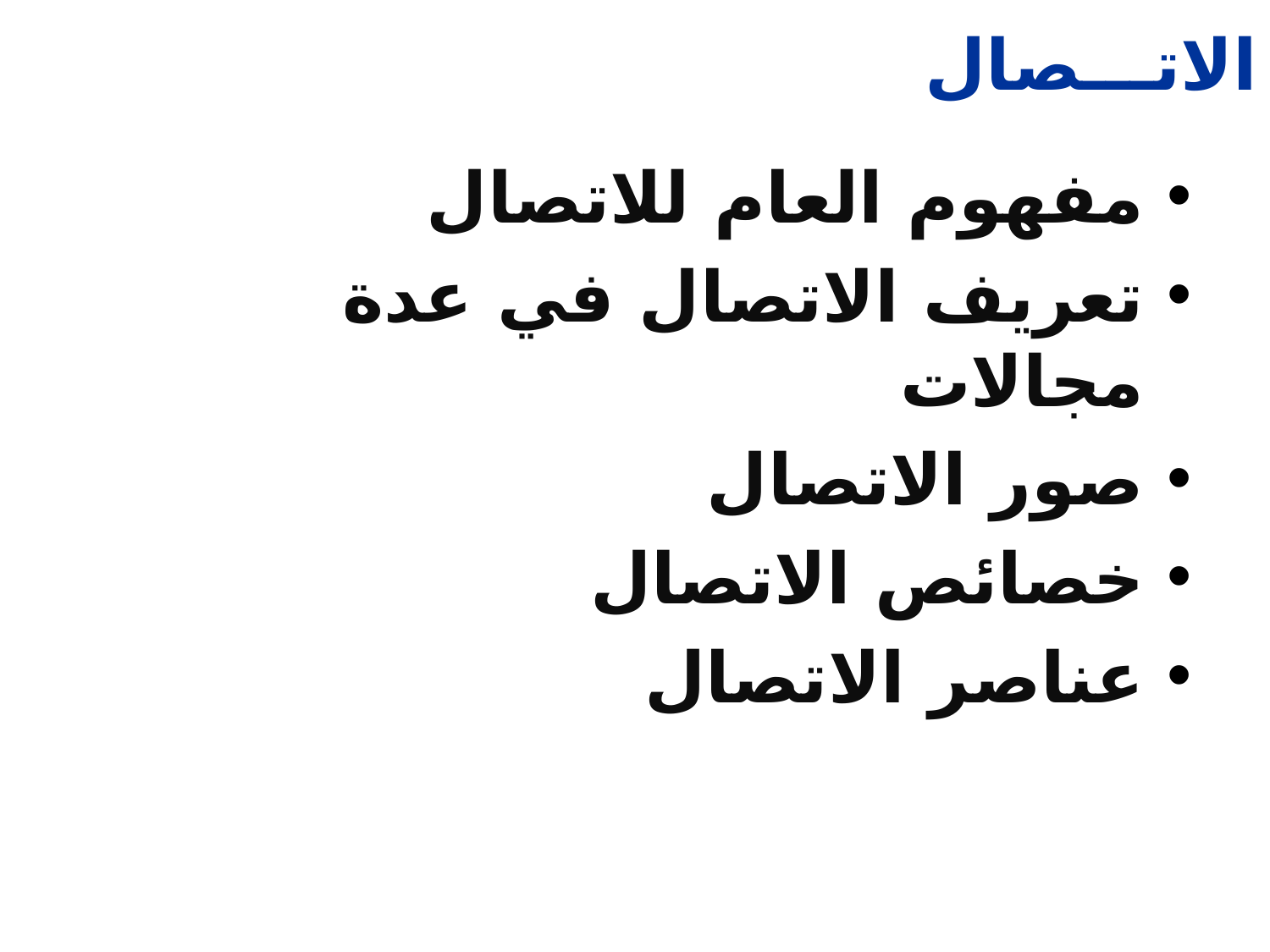

الاتـــصال
مفهوم العام للاتصال
تعريف الاتصال في عدة مجالات
صور الاتصال
خصائص الاتصال
عناصر الاتصال